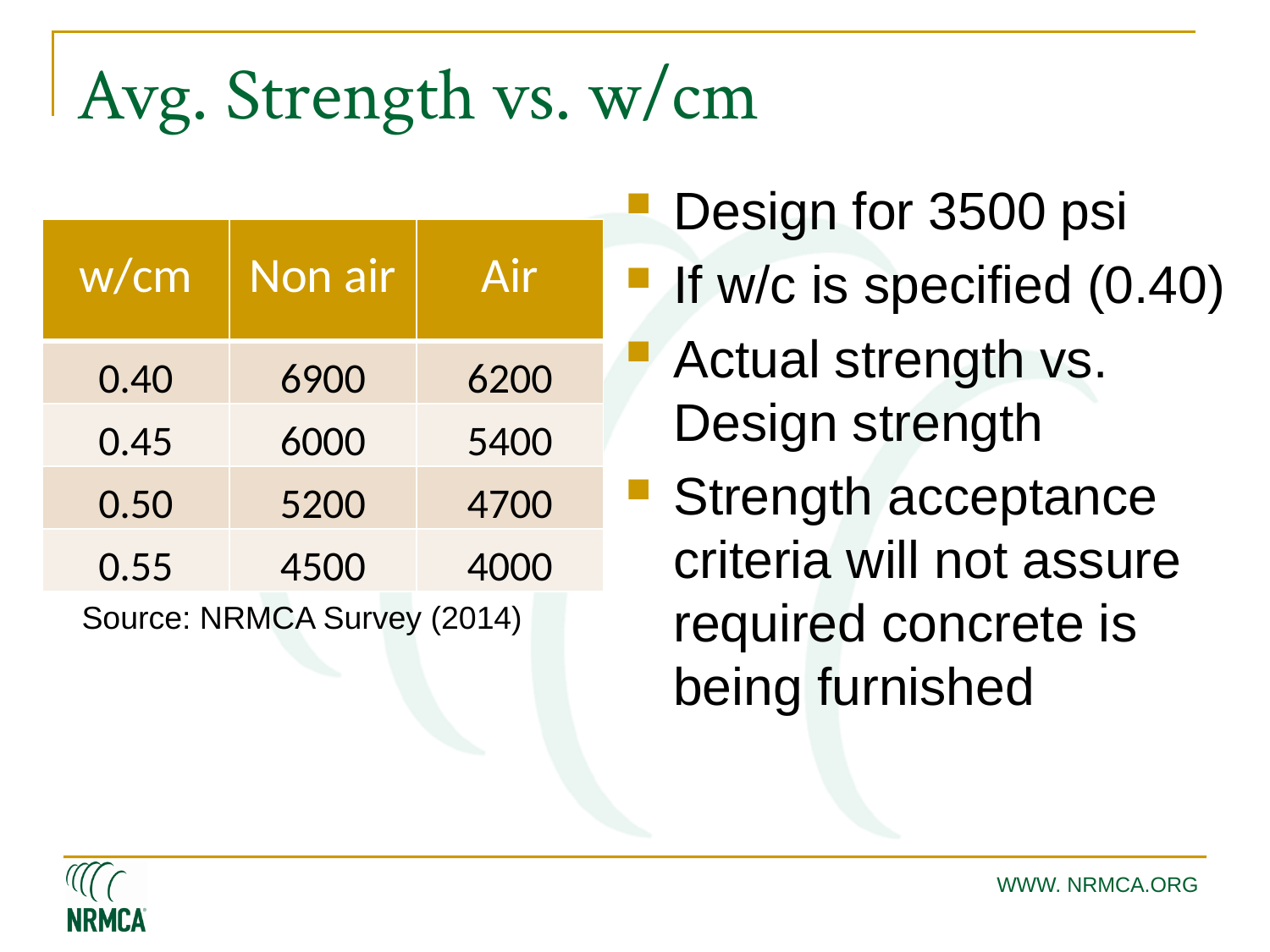

# Avg. Strength vs. w/cm
Design for 3500 psi
If w/c is specified (0.40)
Actual strength vs. Design strength
Strength acceptance criteria will not assure required concrete is being furnished

| w/cm | Non air | Air |
| --- | --- | --- |
| 0.40 | 6900 | 6200 |
| 0.45 | 6000 | 5400 |
| 0.50 | 5200 | 4700 |
| 0.55 | 4500 | 4000 |
Source: NRMCA Survey (2014)